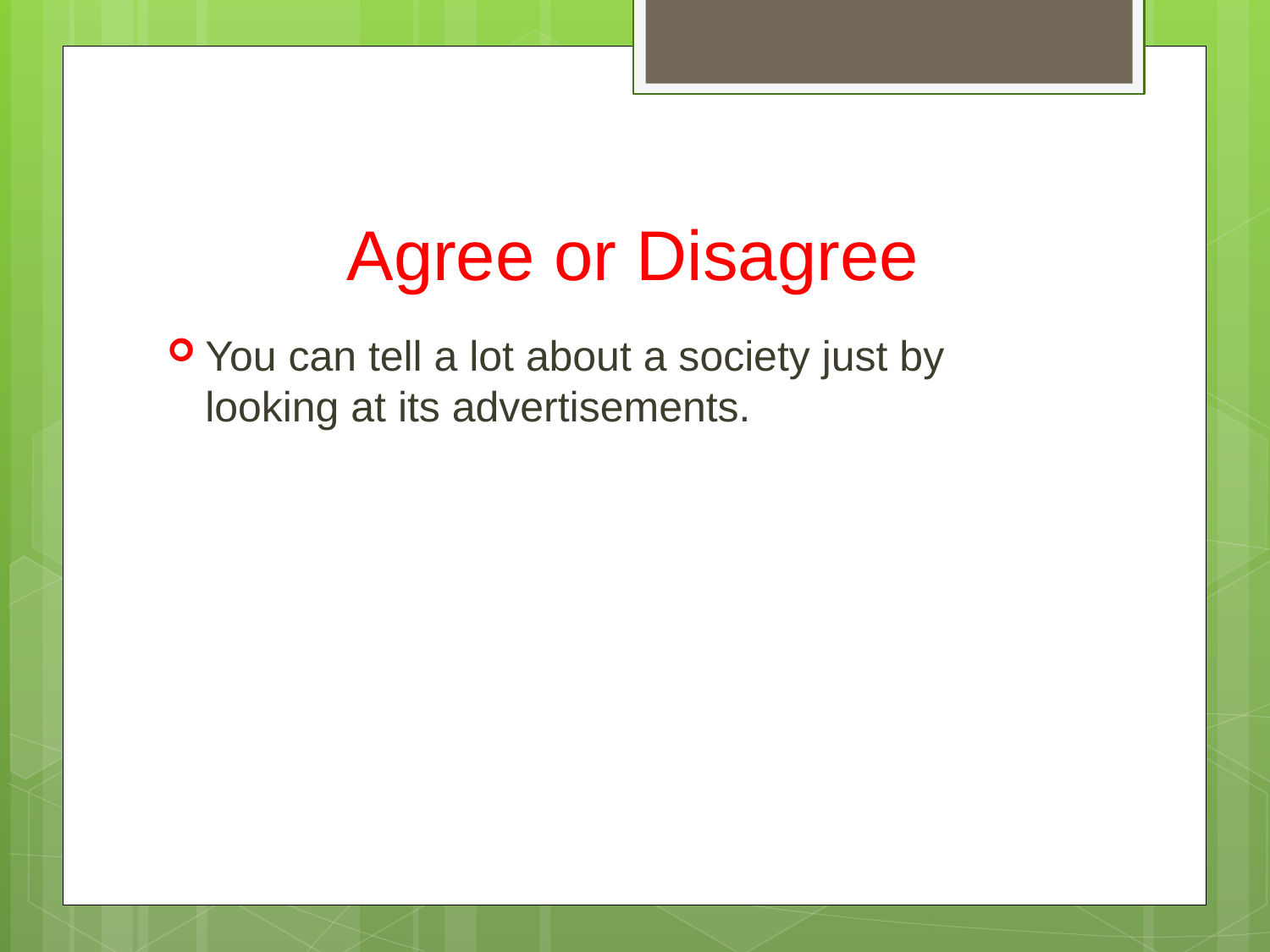

# Agree or Disagree
You can tell a lot about a society just by looking at its advertisements.